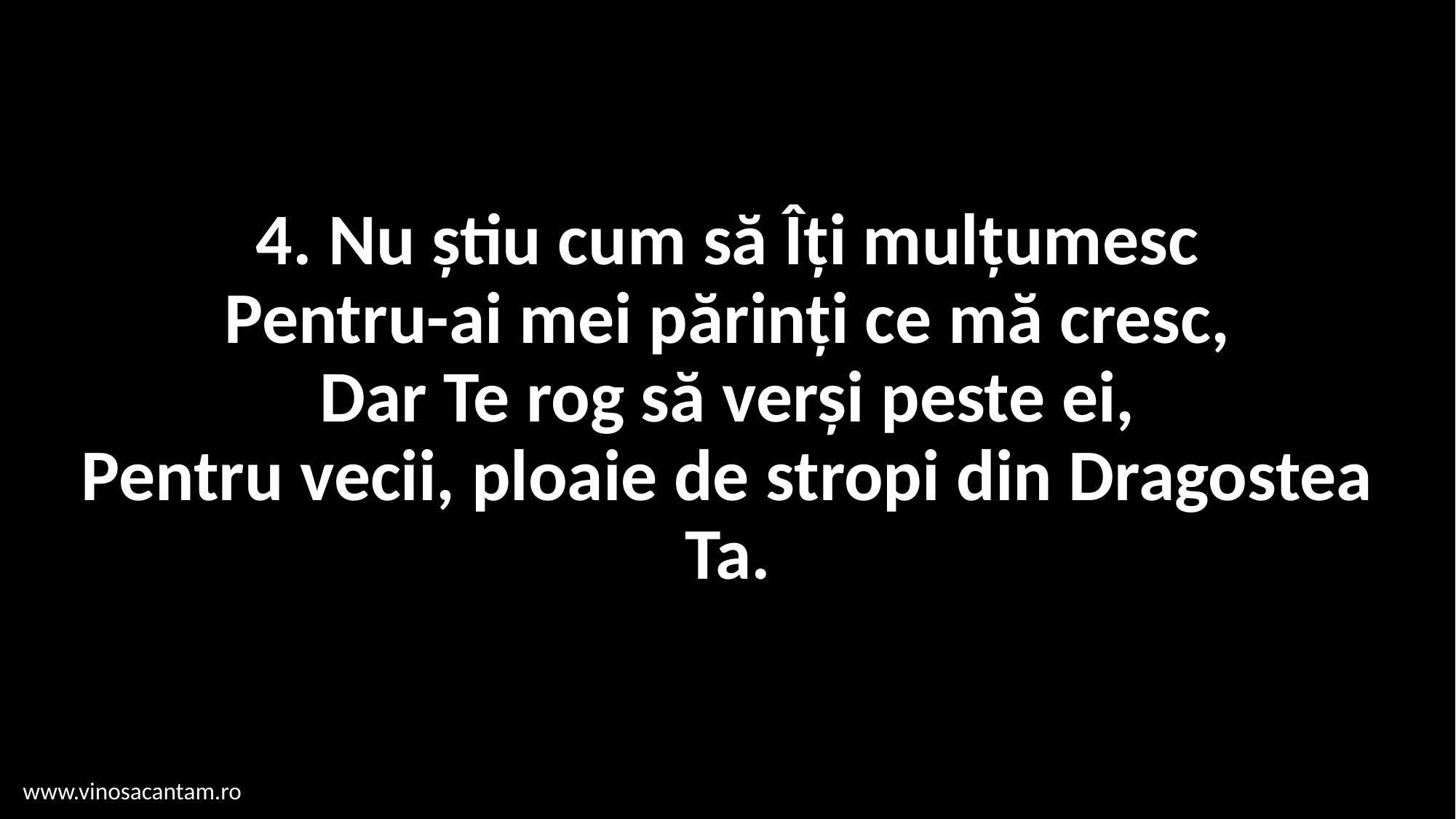

# 4. Nu știu cum să Îți mulțumesc Pentru-ai mei părinți ce mă cresc, Dar Te rog să verși peste ei, Pentru vecii, ploaie de stropi din Dragostea Ta.
www.vinosacantam.ro